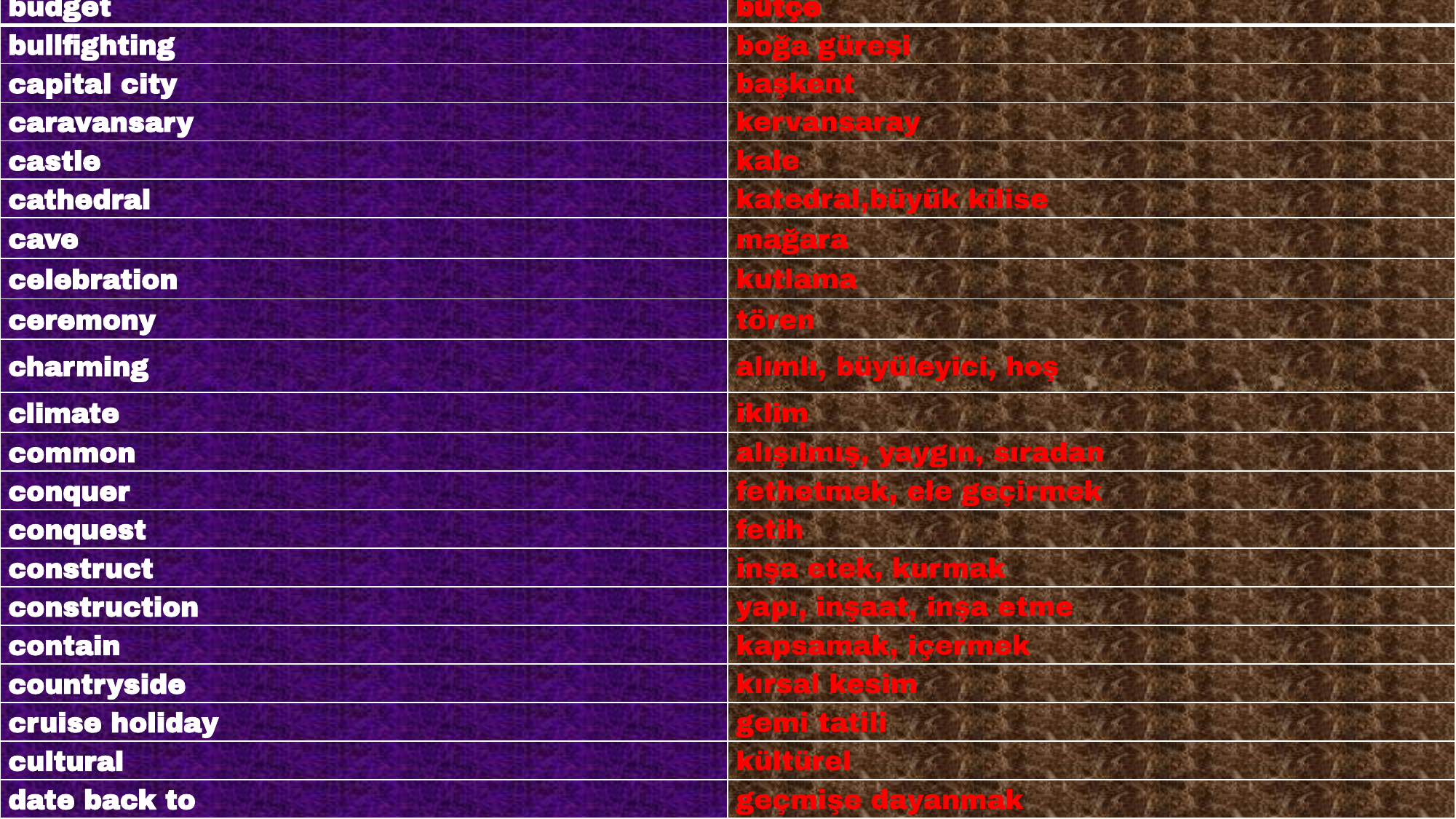

| budget | bütçe |
| --- | --- |
| bullfighting | boğa güreşi |
| capital city | başkent |
| caravansary | kervansaray |
| castle | kale |
| cathedral | katedral,büyük kilise |
| cave | mağara |
| celebration | kutlama |
| ceremony | tören |
| charming | alımlı, büyüleyici, hoş |
| climate | iklim |
| common | alışılmış, yaygın, sıradan |
| conquer | fethetmek, ele geçirmek |
| conquest | fetih |
| construct | inşa etek, kurmak |
| construction | yapı, inşaat, inşa etme |
| contain | kapsamak, içermek |
| countryside | kırsal kesim |
| cruise holiday | gemi tatili |
| cultural | kültürel |
| date back to | geçmişe dayanmak |